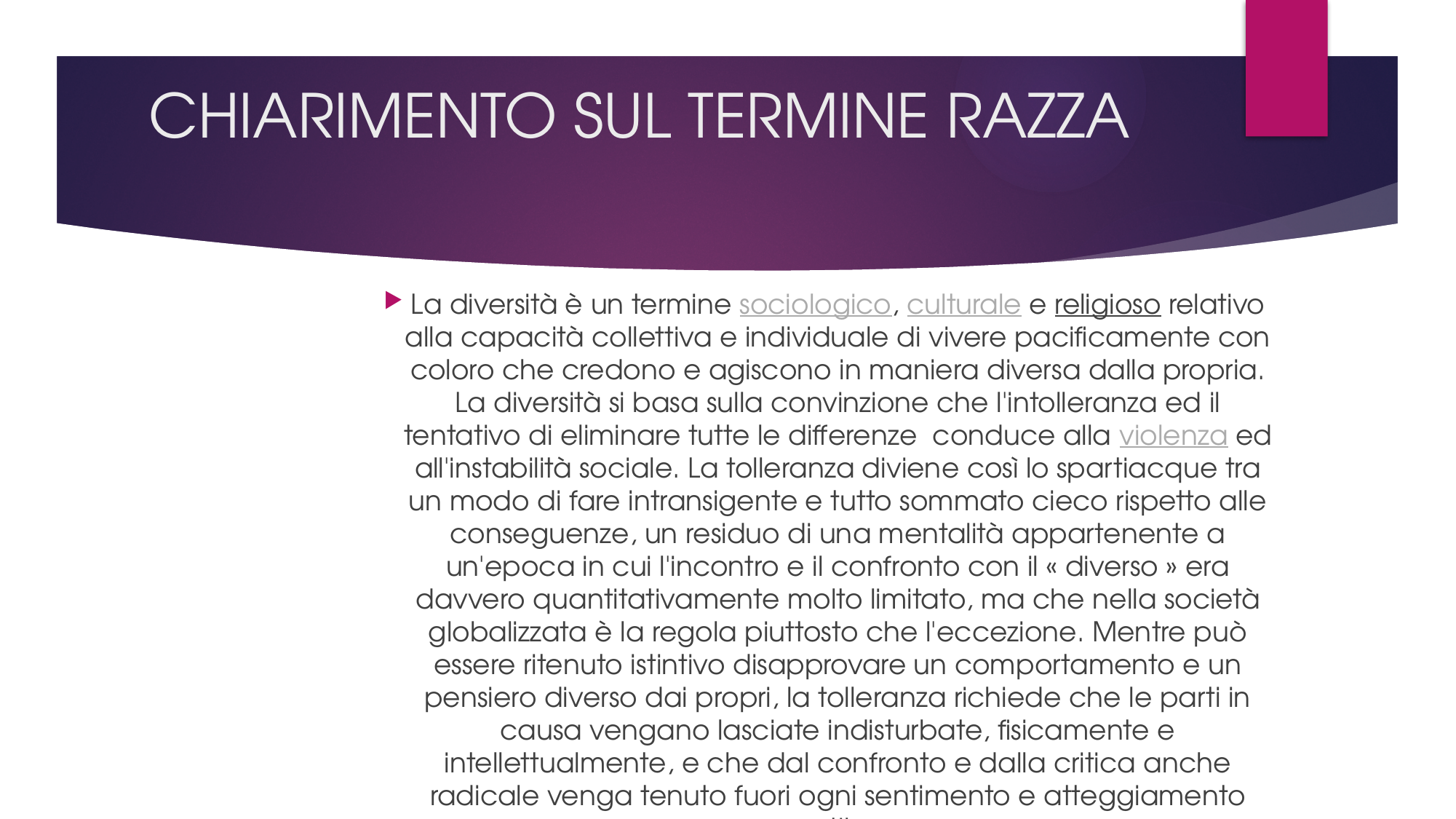

# CHIARIMENTO SUL TERMINE RAZZA
La diversità è un termine sociologico, culturale e religioso relativo alla capacità collettiva e individuale di vivere pacificamente con coloro che credono e agiscono in maniera diversa dalla propria. La diversità si basa sulla convinzione che l'intolleranza ed il tentativo di eliminare tutte le differenze  conduce alla violenza ed all'instabilità sociale. La tolleranza diviene così lo spartiacque tra un modo di fare intransigente e tutto sommato cieco rispetto alle conseguenze, un residuo di una mentalità appartenente a un'epoca in cui l'incontro e il confronto con il « diverso » era davvero quantitativamente molto limitato, ma che nella società globalizzata è la regola piuttosto che l'eccezione. Mentre può essere ritenuto istintivo disapprovare un comportamento e un pensiero diverso dai propri, la tolleranza richiede che le parti in causa vengano lasciate indisturbate, fisicamente e intellettualmente, e che dal confronto e dalla critica anche radicale venga tenuto fuori ogni sentimento e atteggiamento ostile.